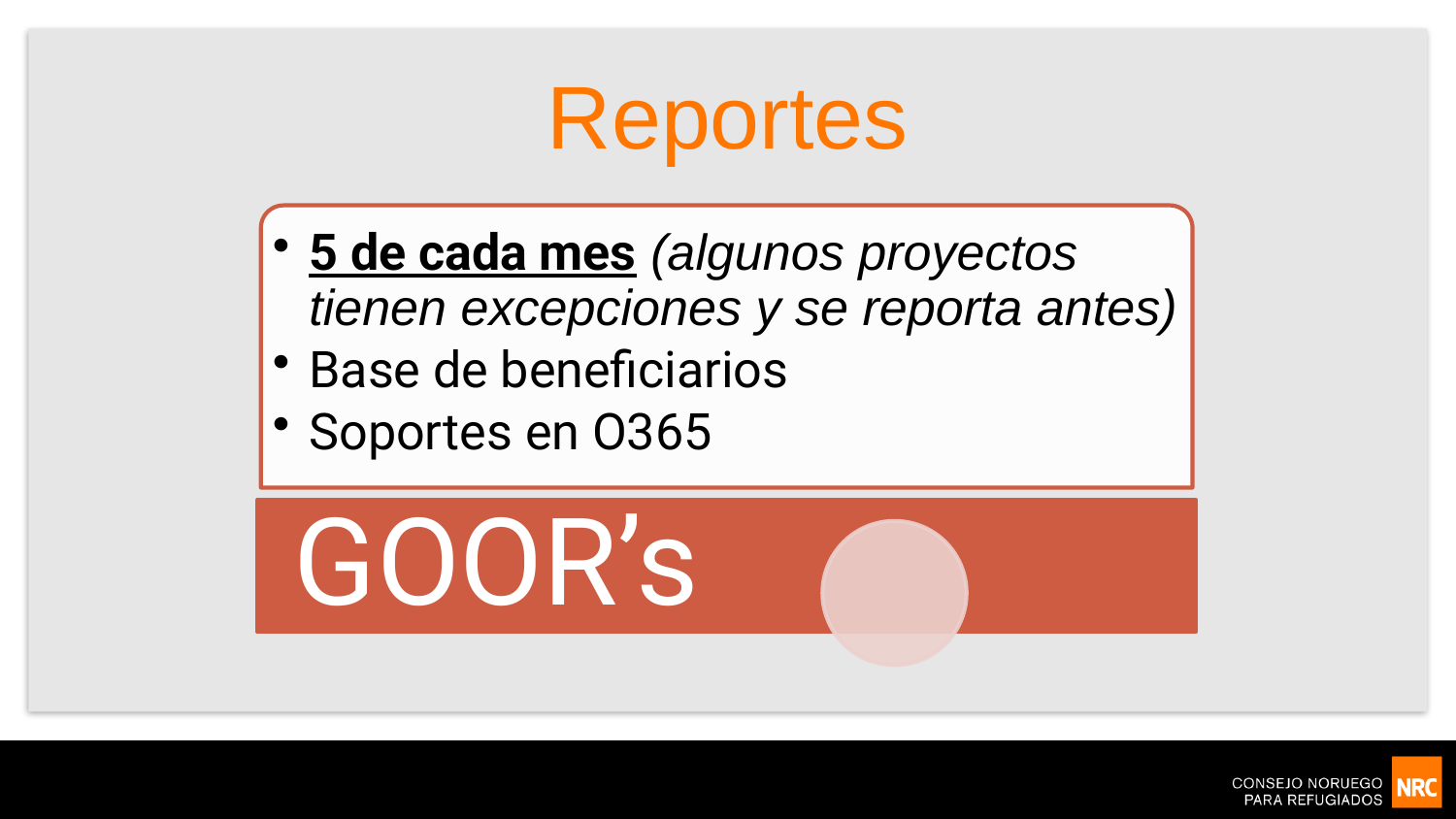

# Reportes
5 de cada mes (algunos proyectos tienen excepciones y se reporta antes)
Base de beneficiarios
Soportes en O365
GOOR’s